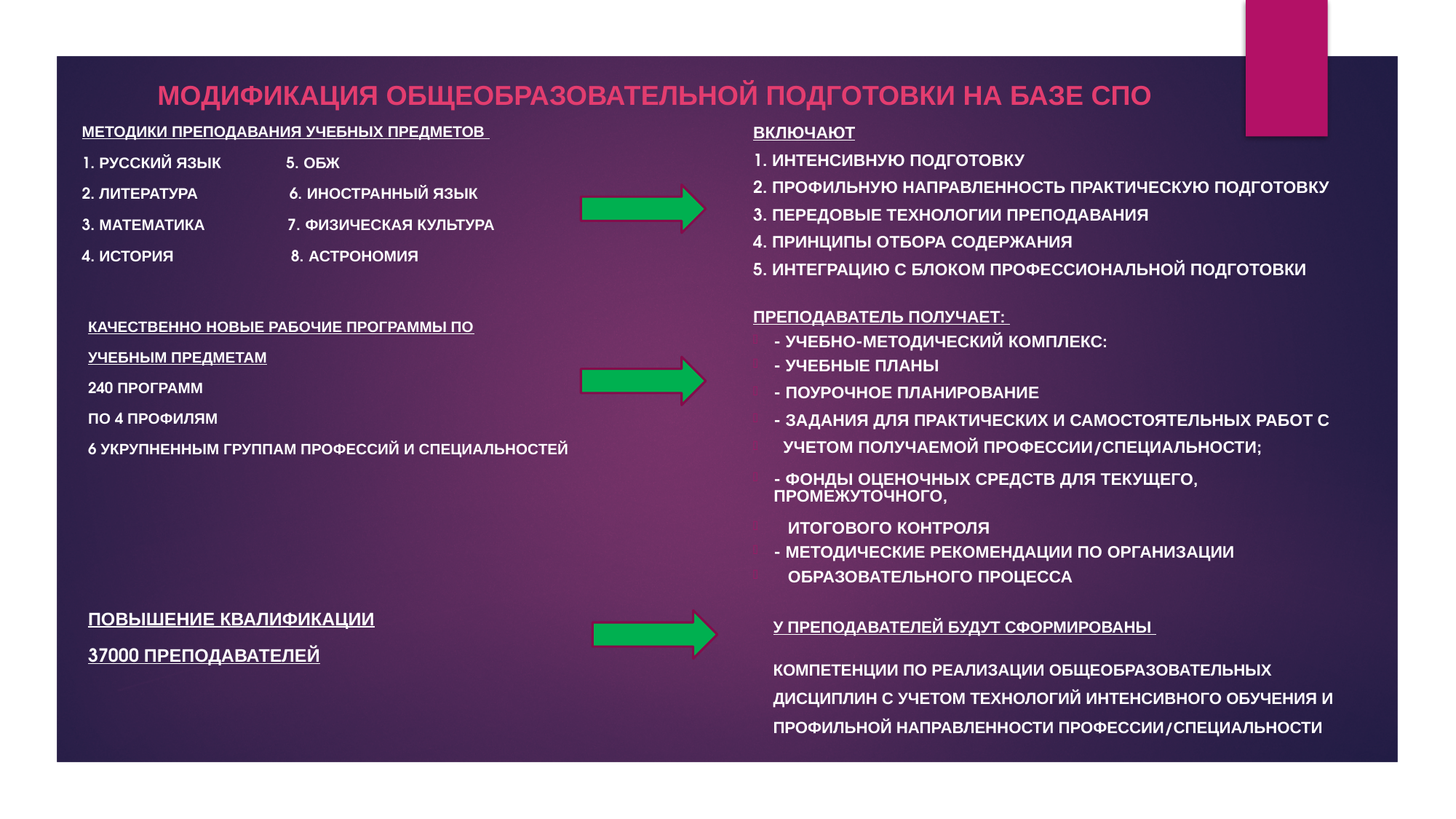

МОДИФИКАЦИЯ ОБЩЕОБРАЗОВАТЕЛЬНОЙ ПОДГОТОВКИ НА БАЗЕ СПО
МЕТОДИКИ ПРЕПОДАВАНИЯ УЧЕБНЫХ ПРЕДМЕТОВ
1. Русский язык               5. ОБЖ
2. Литература                     6. Иностранный язык
3. Математика                   7. Физическая культура
4. История                           8. Астрономия

ВКЛЮЧАЮТ
1. Интенсивную подготовку
2. Профильную направленность Практическую подготовку
3. Передовые технологии преподавания
4. Принципы отбора содержания
5. Интеграцию с блоком профессиональной подготовки

КАЧЕСТВЕННО НОВЫЕ РАБОЧИЕ ПРОГРАММЫ ПО
УЧЕБНЫМ ПРЕДМЕТАМ
240 программ
по 4 профилям
6 укрупненным группам профессий и специальностей

ПРЕПОДАВАТЕЛЬ ПОЛУЧАЕТ:
- Учебно-методический комплекс:
- учебные планы
- поурочное планирование
- задания для практических и самостоятельных работ с
  учетом получаемой профессии/специальности;
- фонды оценочных средств для текущего, промежуточного,
   итогового контроля
- методические рекомендации по организации
   образовательного процесса

ПОВЫШЕНИЕ КВАЛИФИКАЦИИ
37000 ПРЕПОДАВАТЕЛЕЙ
У ПРЕПОДАВАТЕЛЕЙ БУДУТ СФОРМИРОВАНЫ
компетенции по реализации общеобразовательных дисциплин с учетом технологий интенсивного обучения и профильной направленности профессии/специальности